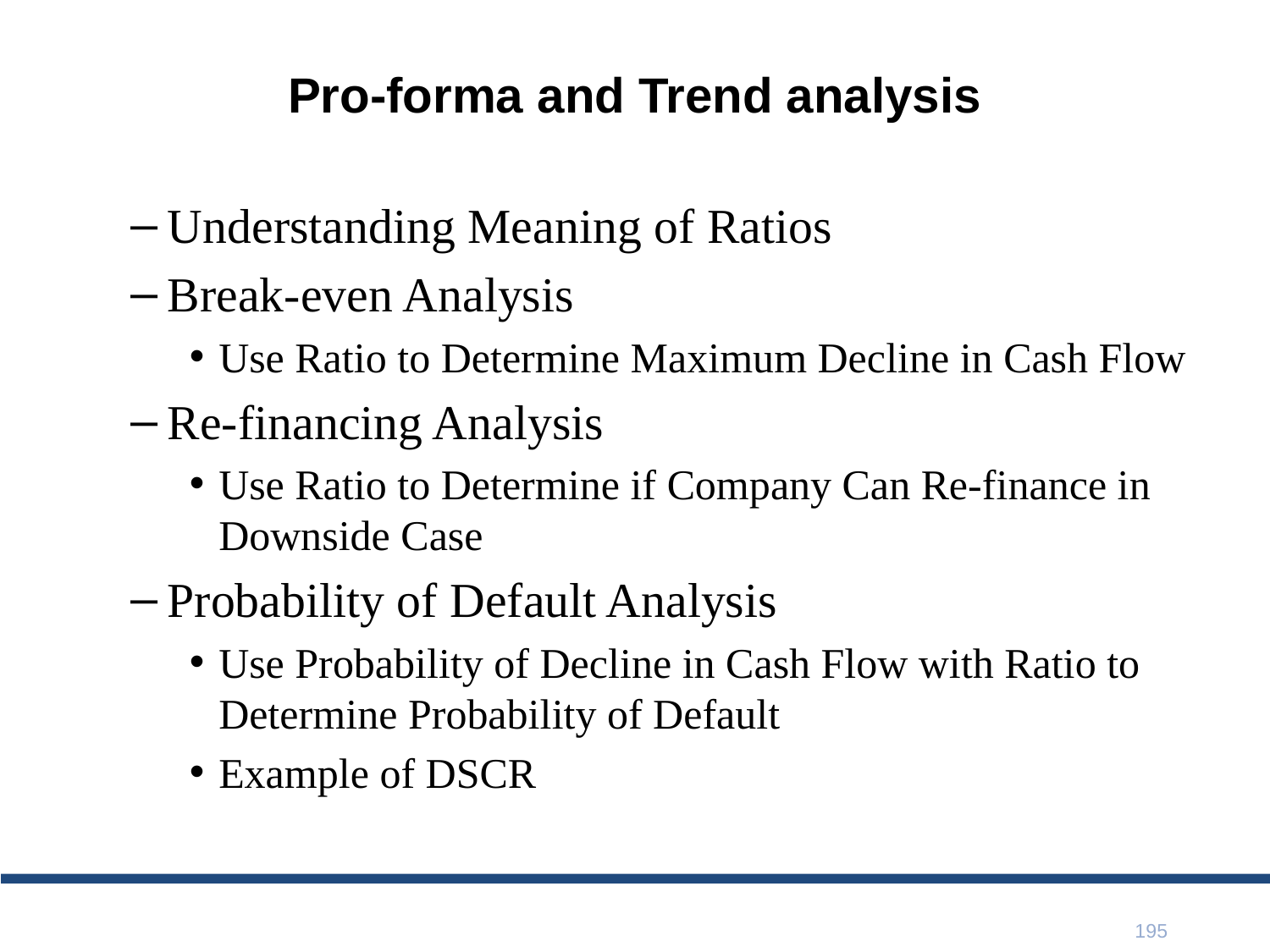

# Pro-forma and Trend analysis
Understanding Meaning of Ratios
Break-even Analysis
Use Ratio to Determine Maximum Decline in Cash Flow
Re-financing Analysis
Use Ratio to Determine if Company Can Re-finance in Downside Case
Probability of Default Analysis
Use Probability of Decline in Cash Flow with Ratio to Determine Probability of Default
Example of DSCR

195